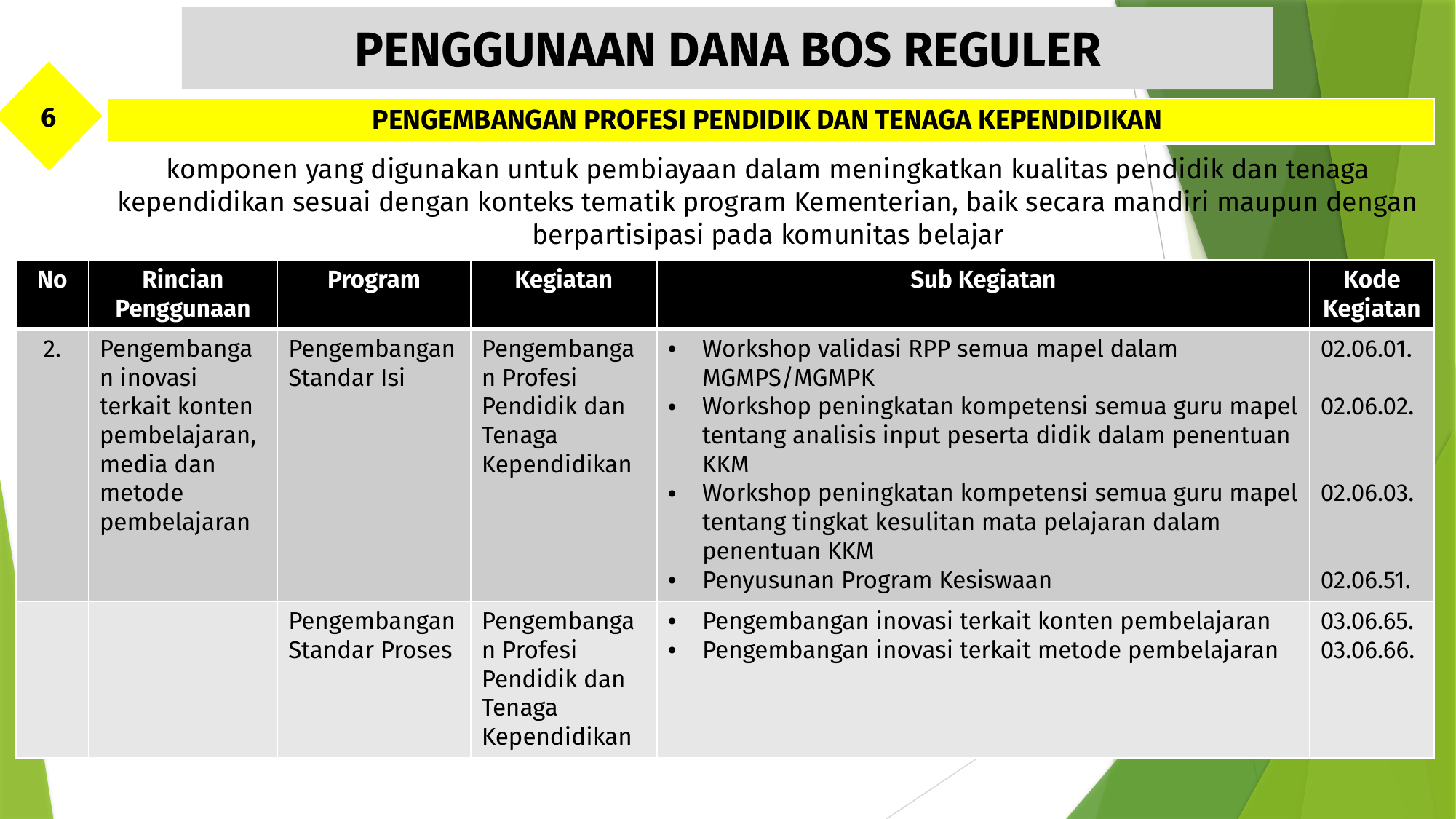

PENGGUNAAN DANA BOS REGULER
6
| PENGEMBANGAN PROFESI PENDIDIK DAN TENAGA KEPENDIDIKAN |
| --- |
komponen yang digunakan untuk pembiayaan dalam meningkatkan kualitas pendidik dan tenaga kependidikan sesuai dengan konteks tematik program Kementerian, baik secara mandiri maupun dengan berpartisipasi pada komunitas belajar
| No | Rincian Penggunaan | Program | Kegiatan | Sub Kegiatan | Kode Kegiatan |
| --- | --- | --- | --- | --- | --- |
| 2. | Pengembangan inovasi terkait konten pembelajaran, media dan metode pembelajaran | Pengembangan Standar Isi | Pengembangan Profesi Pendidik dan Tenaga Kependidikan | Workshop validasi RPP semua mapel dalam MGMPS/MGMPK Workshop peningkatan kompetensi semua guru mapel tentang analisis input peserta didik dalam penentuan KKM Workshop peningkatan kompetensi semua guru mapel tentang tingkat kesulitan mata pelajaran dalam penentuan KKM Penyusunan Program Kesiswaan | 02.06.01. 02.06.02. 02.06.03. 02.06.51. |
|  |  | Pengembangan Standar Proses | Pengembangan Profesi Pendidik dan Tenaga Kependidikan | Pengembangan inovasi terkait konten pembelajaran Pengembangan inovasi terkait metode pembelajaran | 03.06.65. 03.06.66. |